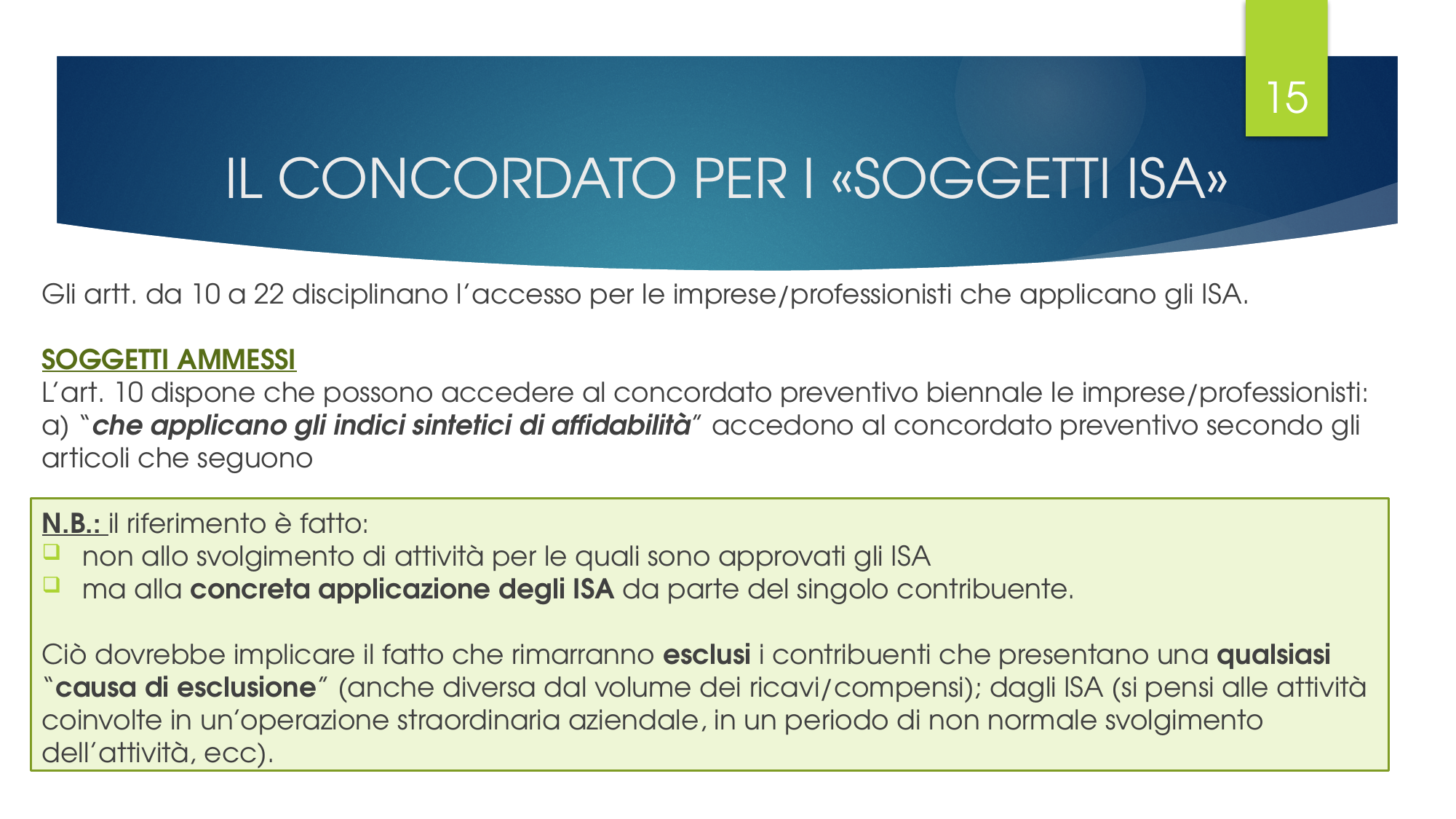

15
# IL CONCORDATO PER I «SOGGETTI ISA»
Gli artt. da 10 a 22 disciplinano l’accesso per le imprese/professionisti che applicano gli ISA.

SOGGETTI AMMESSI
L’art. 10 dispone che possono accedere al concordato preventivo biennale le imprese/professionisti:
a) “che applicano gli indici sintetici di affidabilità” accedono al concordato preventivo secondo gli articoli che seguono

N.B.: il riferimento è fatto:
non allo svolgimento di attività per le quali sono approvati gli ISA
ma alla concreta applicazione degli ISA da parte del singolo contribuente.

Ciò dovrebbe implicare il fatto che rimarranno esclusi i contribuenti che presentano una qualsiasi “causa di esclusione” (anche diversa dal volume dei ricavi/compensi); dagli ISA (si pensi alle attività coinvolte in un’operazione straordinaria aziendale, in un periodo di non normale svolgimento dell’attività, ecc).